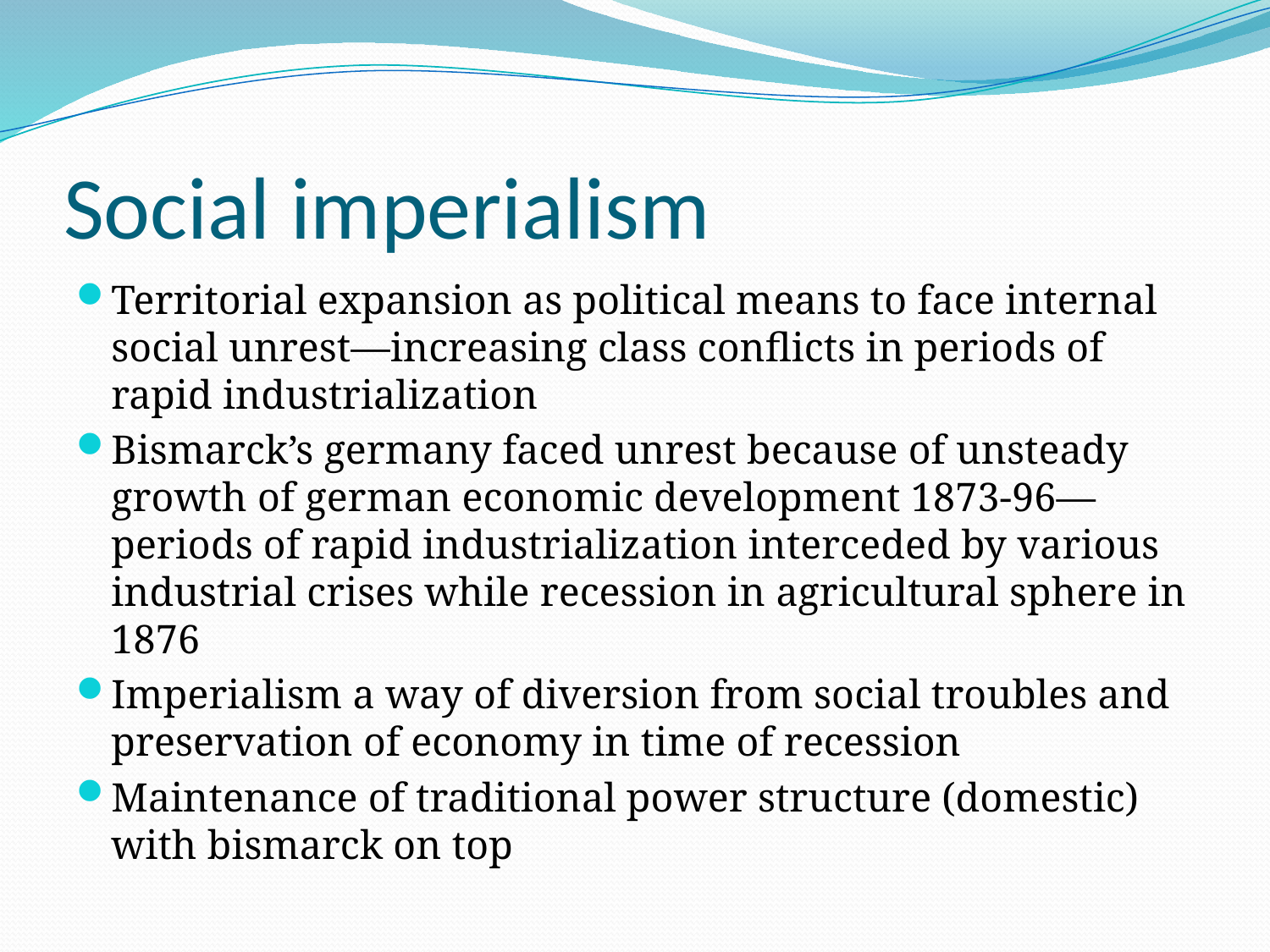

# Social imperialism
Territorial expansion as political means to face internal social unrest—increasing class conflicts in periods of rapid industrialization
Bismarck’s germany faced unrest because of unsteady growth of german economic development 1873-96—periods of rapid industrialization interceded by various industrial crises while recession in agricultural sphere in 1876
Imperialism a way of diversion from social troubles and preservation of economy in time of recession
Maintenance of traditional power structure (domestic) with bismarck on top